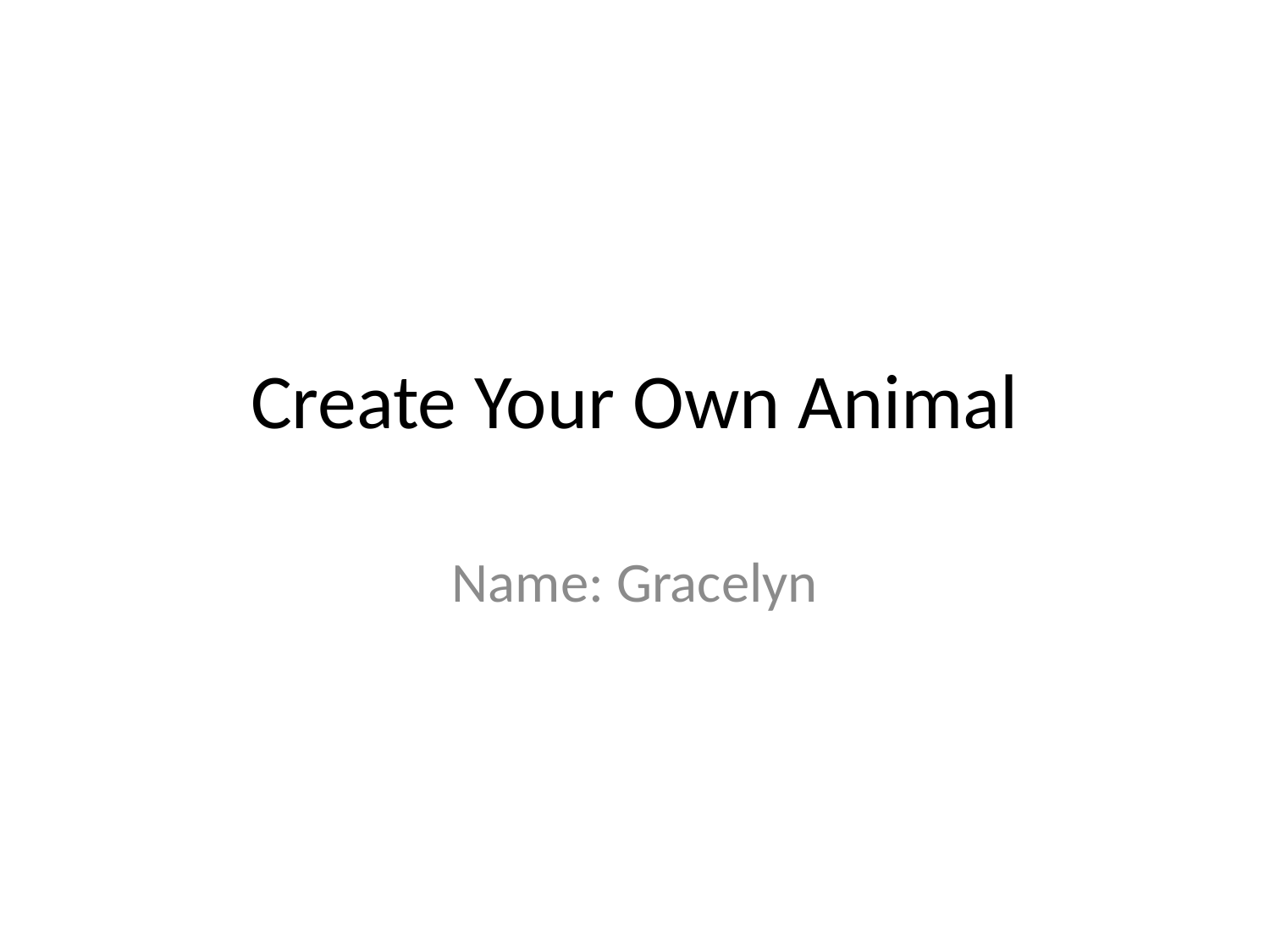

# Create Your Own Animal
Name: Gracelyn